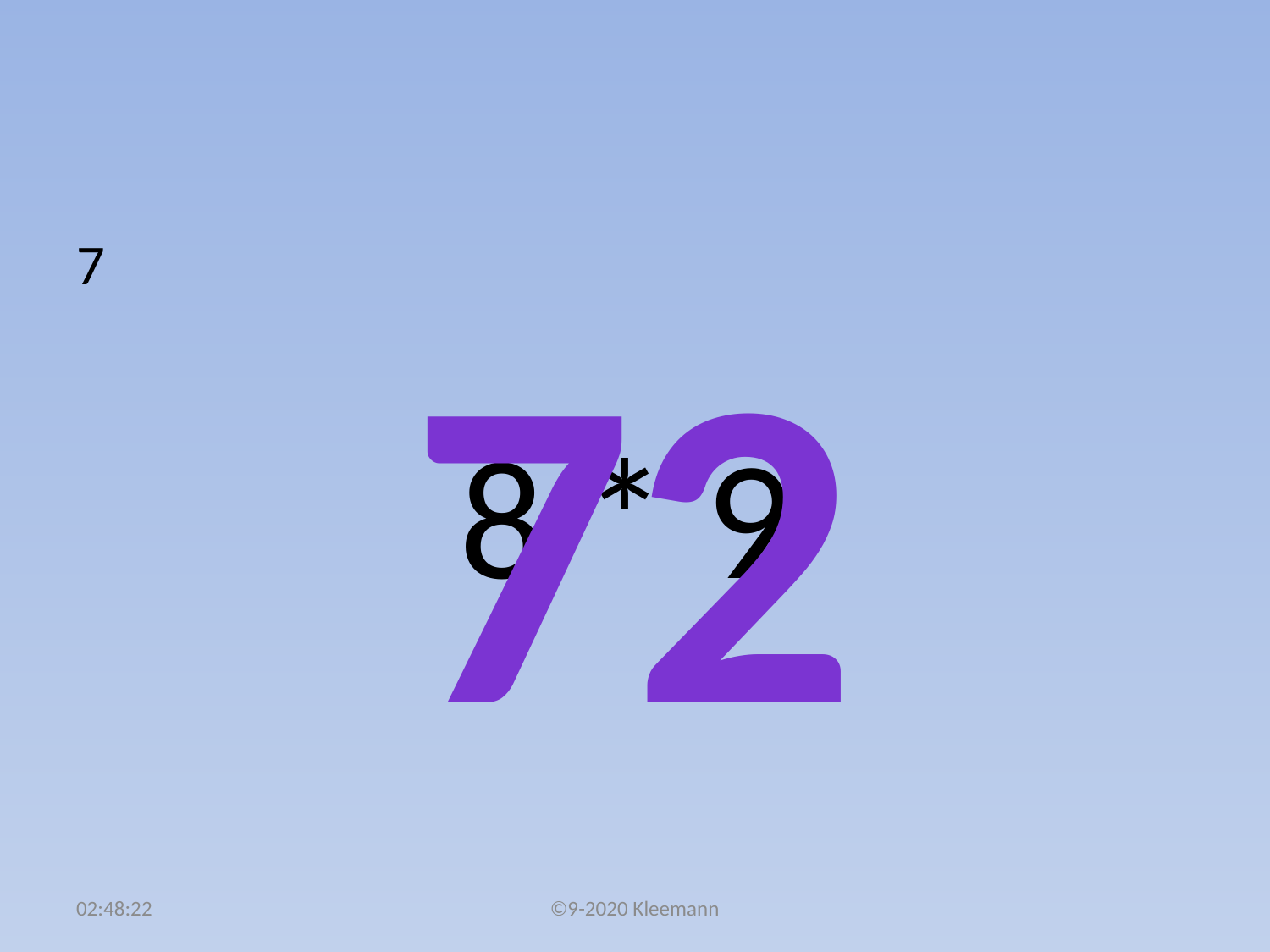

#
7

          8 * 9
72
02:48:22
©9-2020 Kleemann